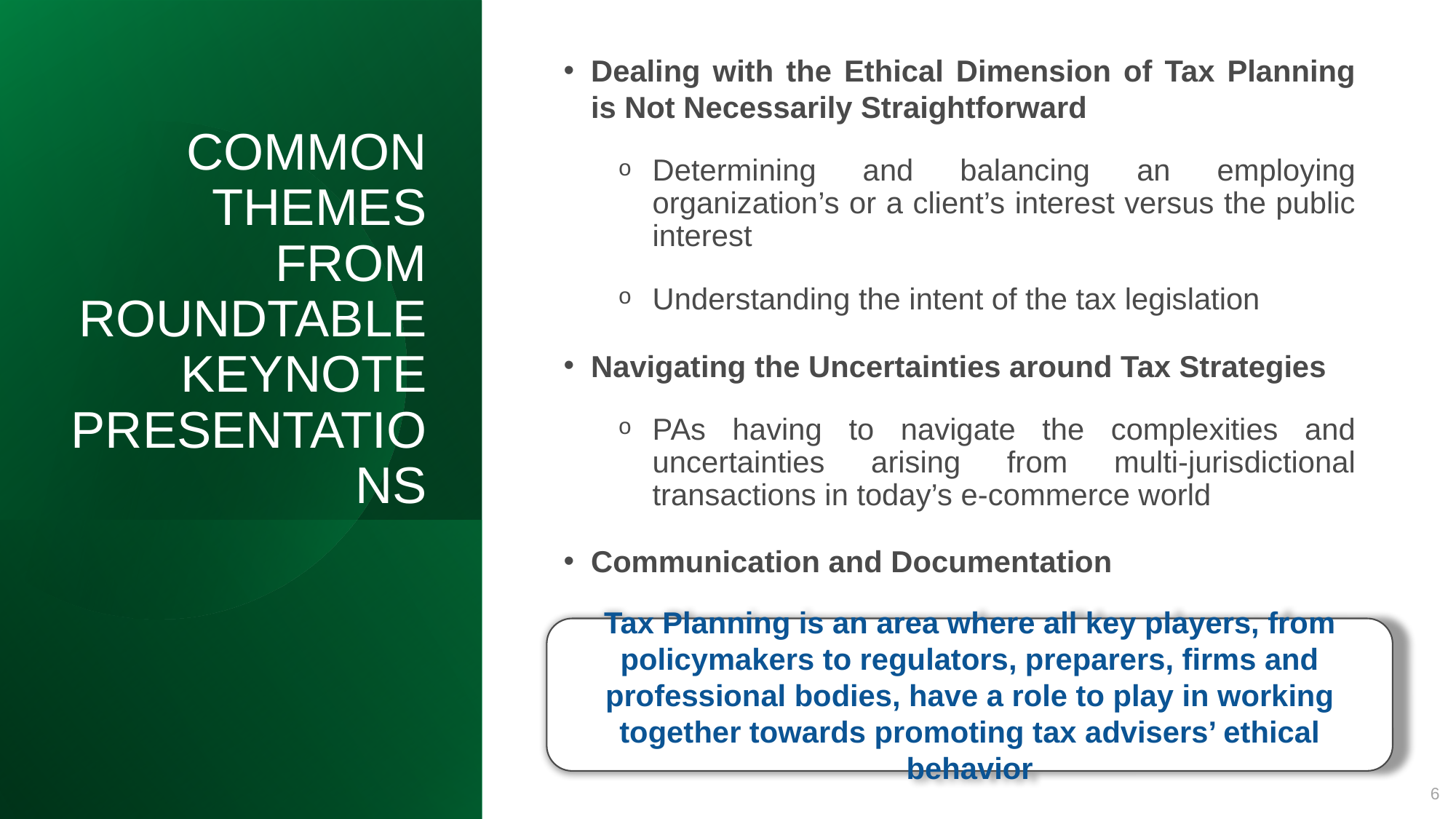

Dealing with the Ethical Dimension of Tax Planning is Not Necessarily Straightforward
Determining and balancing an employing organization’s or a client’s interest versus the public interest
Understanding the intent of the tax legislation
Navigating the Uncertainties around Tax Strategies
PAs having to navigate the complexities and uncertainties arising from multi-jurisdictional transactions in today’s e-commerce world
Communication and Documentation

# COMMON THEMES FROM ROUNDTABLE KEYNOTE PRESENTATIONS

Tax Planning is an area where all key players, from policymakers to regulators, preparers, firms and professional bodies, have a role to play in working together towards promoting tax advisers’ ethical behavior
6